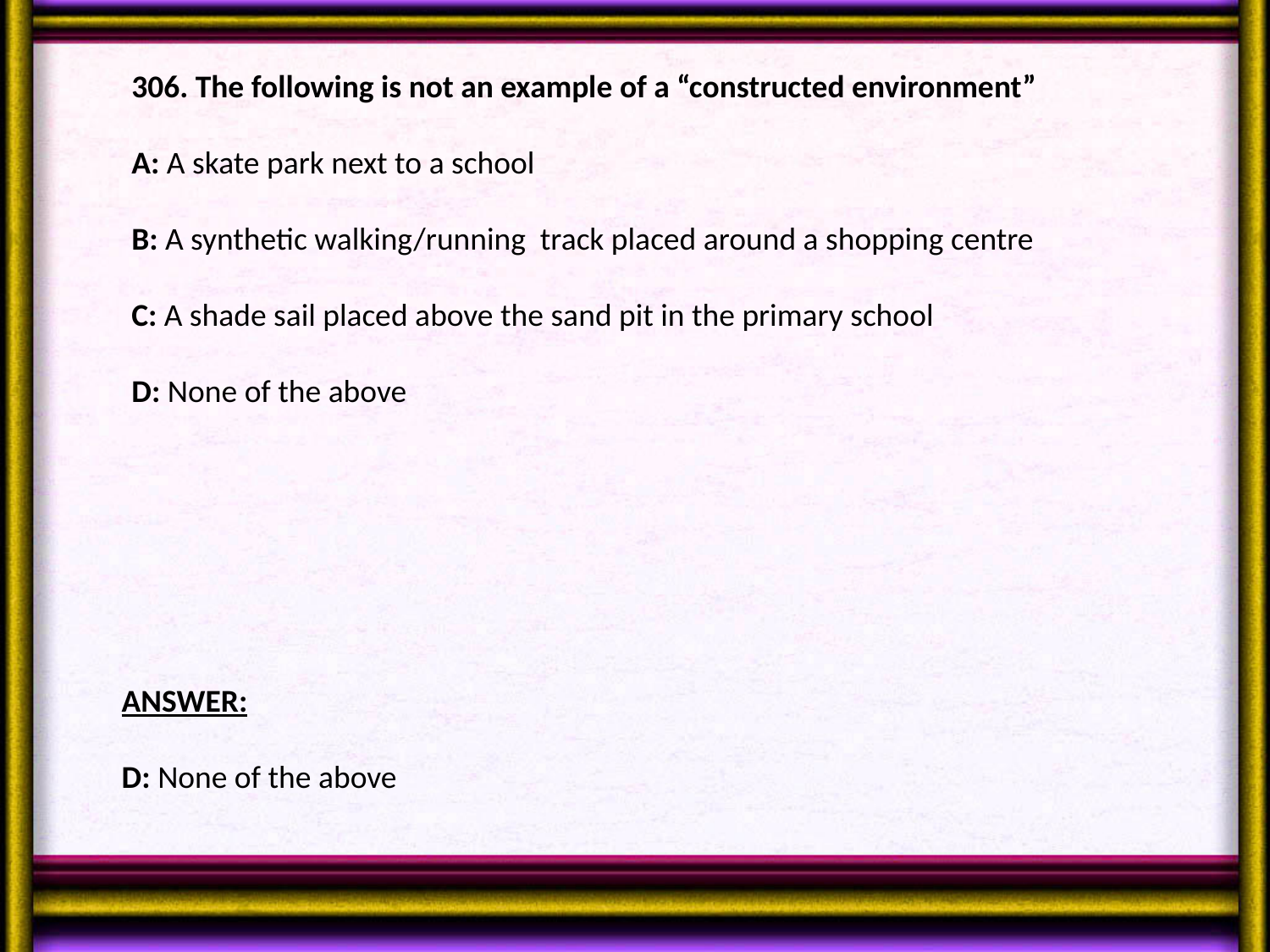

306. The following is not an example of a “constructed environment”

A: A skate park next to a school

B: A synthetic walking/running  track placed around a shopping centre

C: A shade sail placed above the sand pit in the primary school

D: None of the above

ANSWER:

D: None of the above